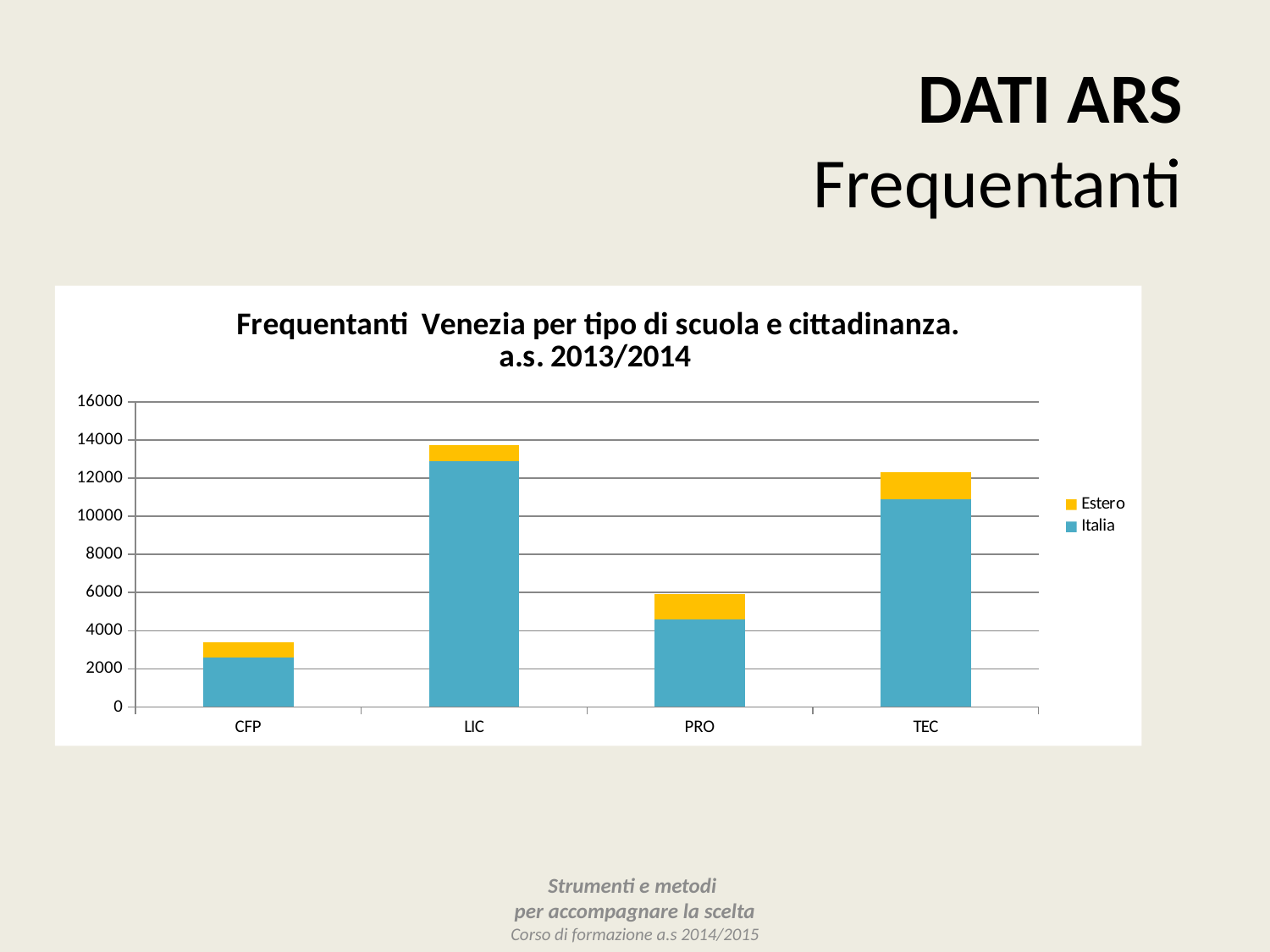

DATI ARS
Frequentanti

### Chart: Frequentanti  Venezia per tipo di scuola e cittadinanza.
a.s. 2013/2014

| Category | Italia | Estero |
|---|---|---|
| CFP | 2608.0 | 776.0 |
| LIC | 12870.0 | 845.0 |
| PRO | 4591.0 | 1320.0 |
| TEC | 10894.0 | 1443.0 |
Strumenti e metodi
per accompagnare la scelta
Corso di formazione a.s 2014/2015